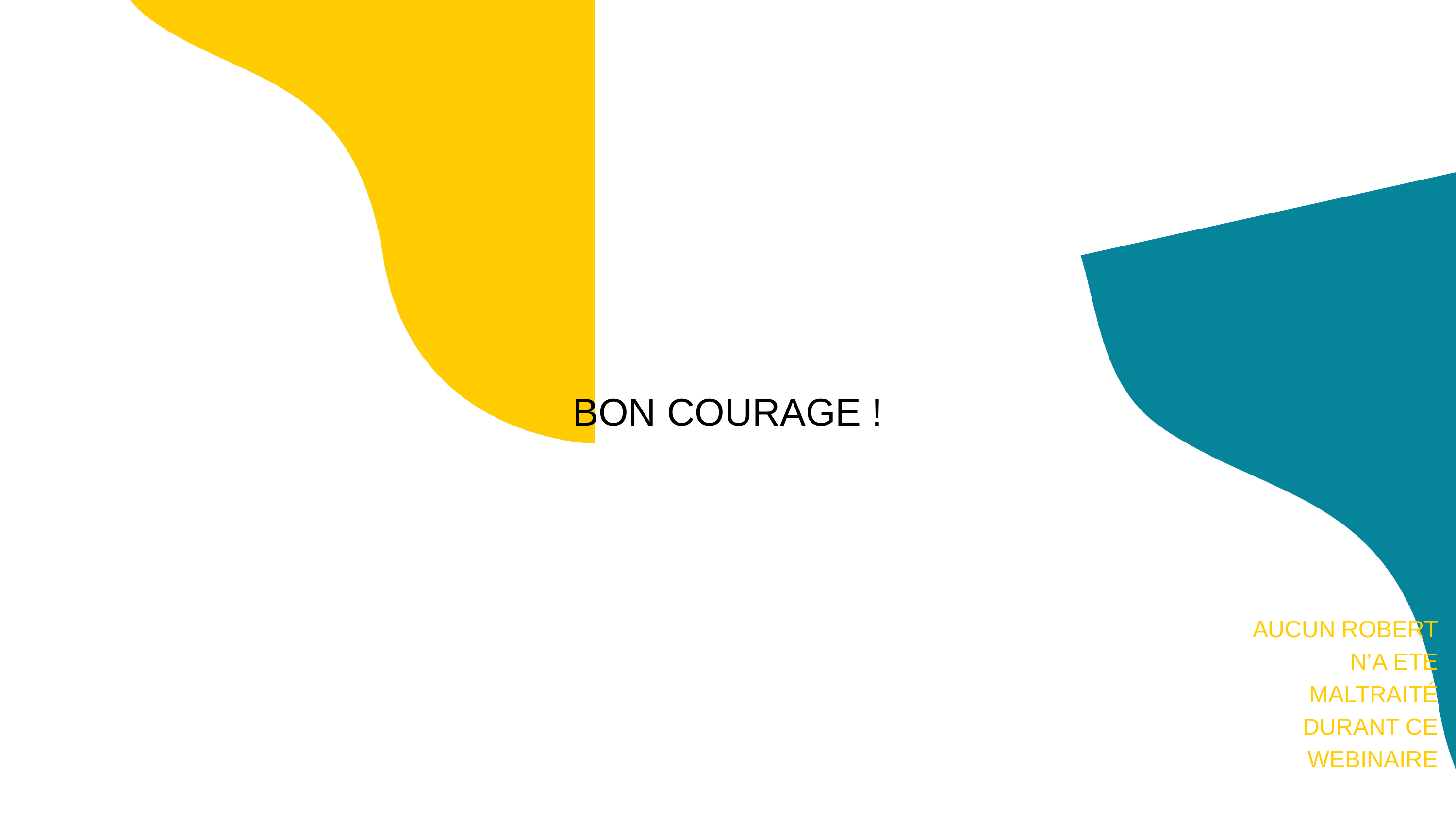

BON COURAGE !
AUCUN ROBERT N’A ETE MALTRAITÉ DURANT CE WEBINAIRE